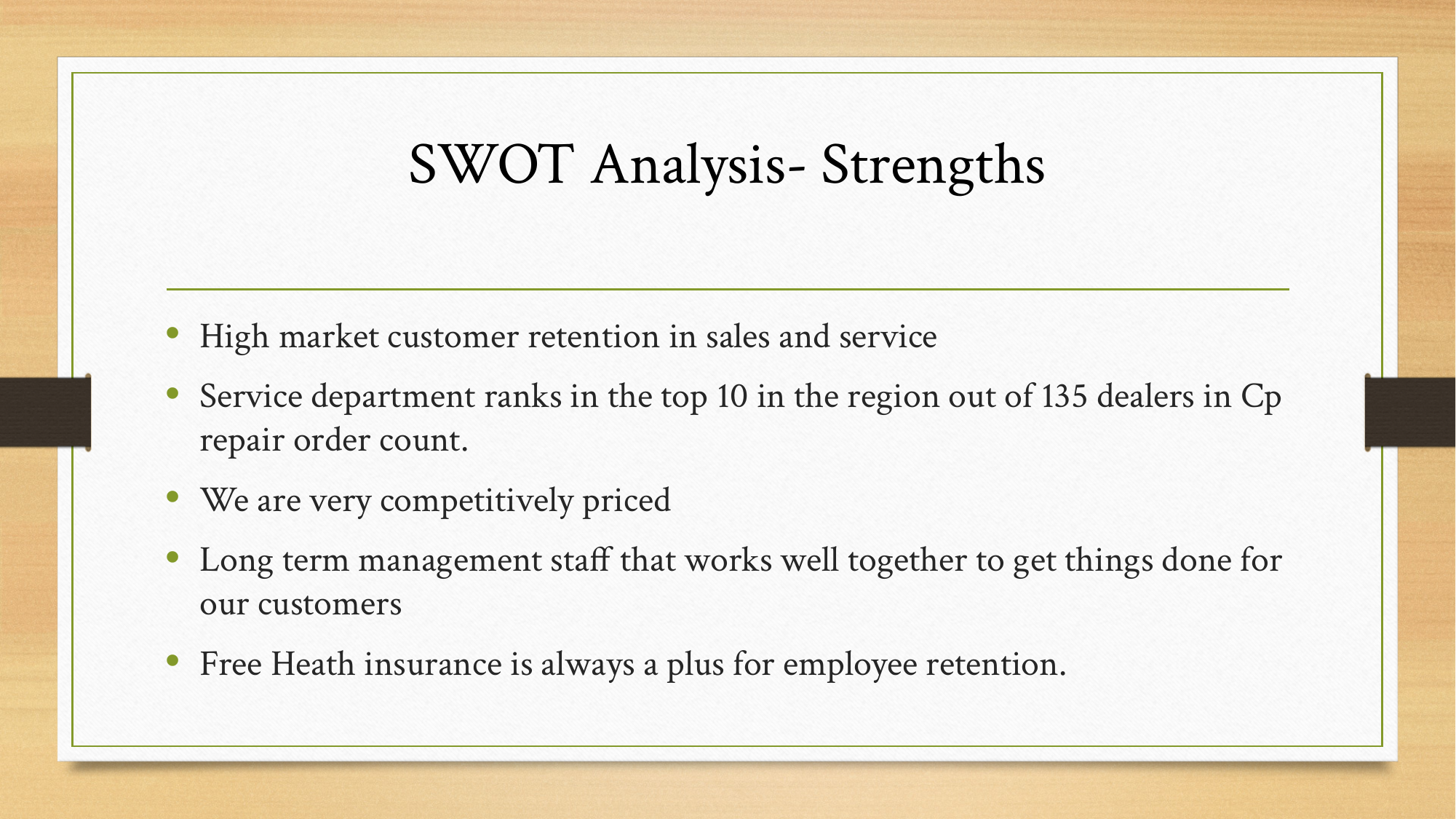

# SWOT Analysis- Strengths
High market customer retention in sales and service
Service department ranks in the top 10 in the region out of 135 dealers in Cp repair order count.
We are very competitively priced
Long term management staff that works well together to get things done for our customers
Free Heath insurance is always a plus for employee retention.